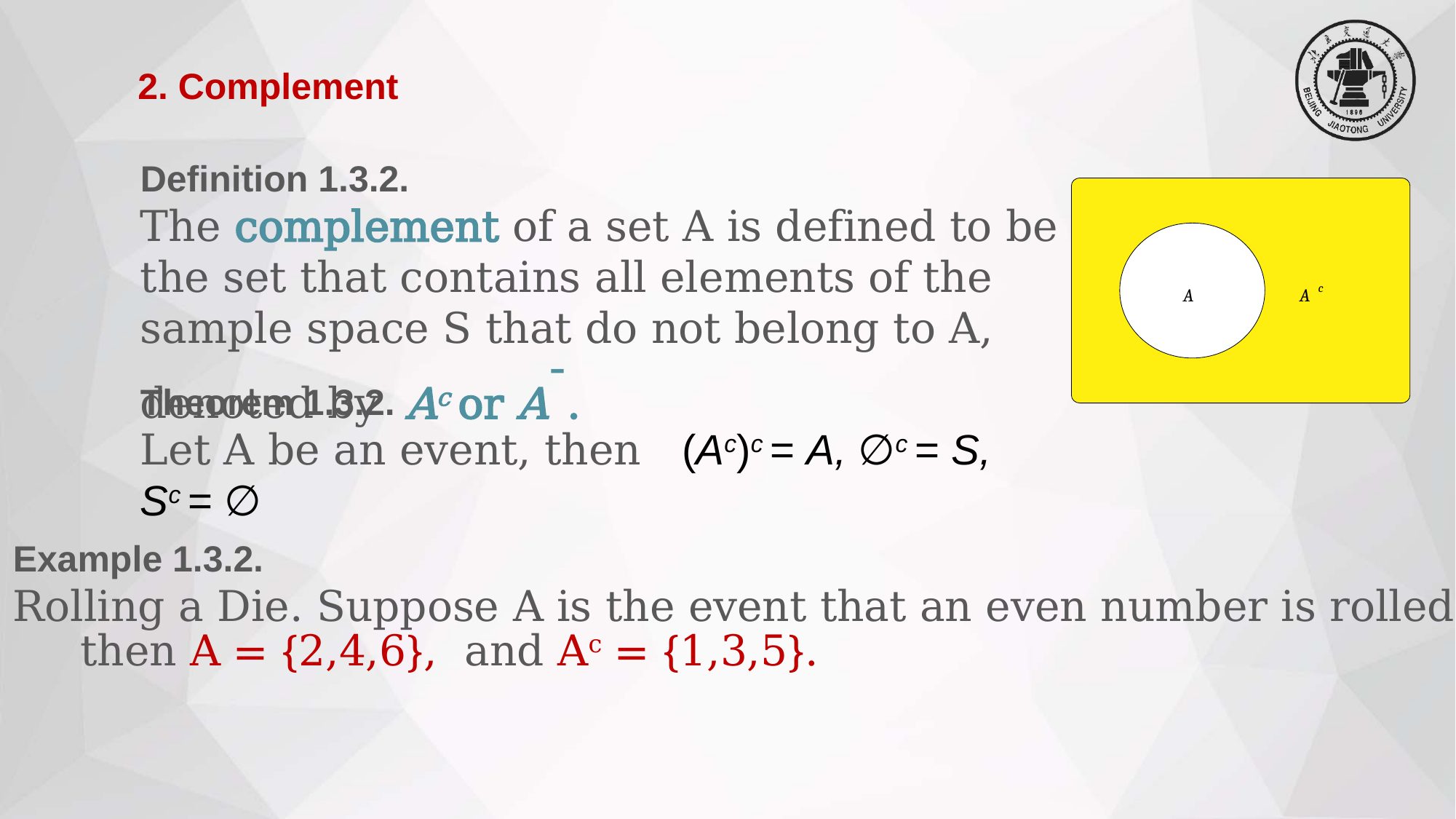

2. Complement
Definition 1.3.2.
The complement of a set A is defined to be the set that contains all elements of the sample space S that do not belong to A, denoted by  Ac or A¯.

c
A
A
Theorem 1.3.2.
Let A be an event, then   (Ac)c = A, ∅c = S, Sc = ∅
Example 1.3.2.
Rolling a Die. Suppose A is the event that an even number is rolled,
then A = {2,4,6},  and Ac = {1,3,5}.